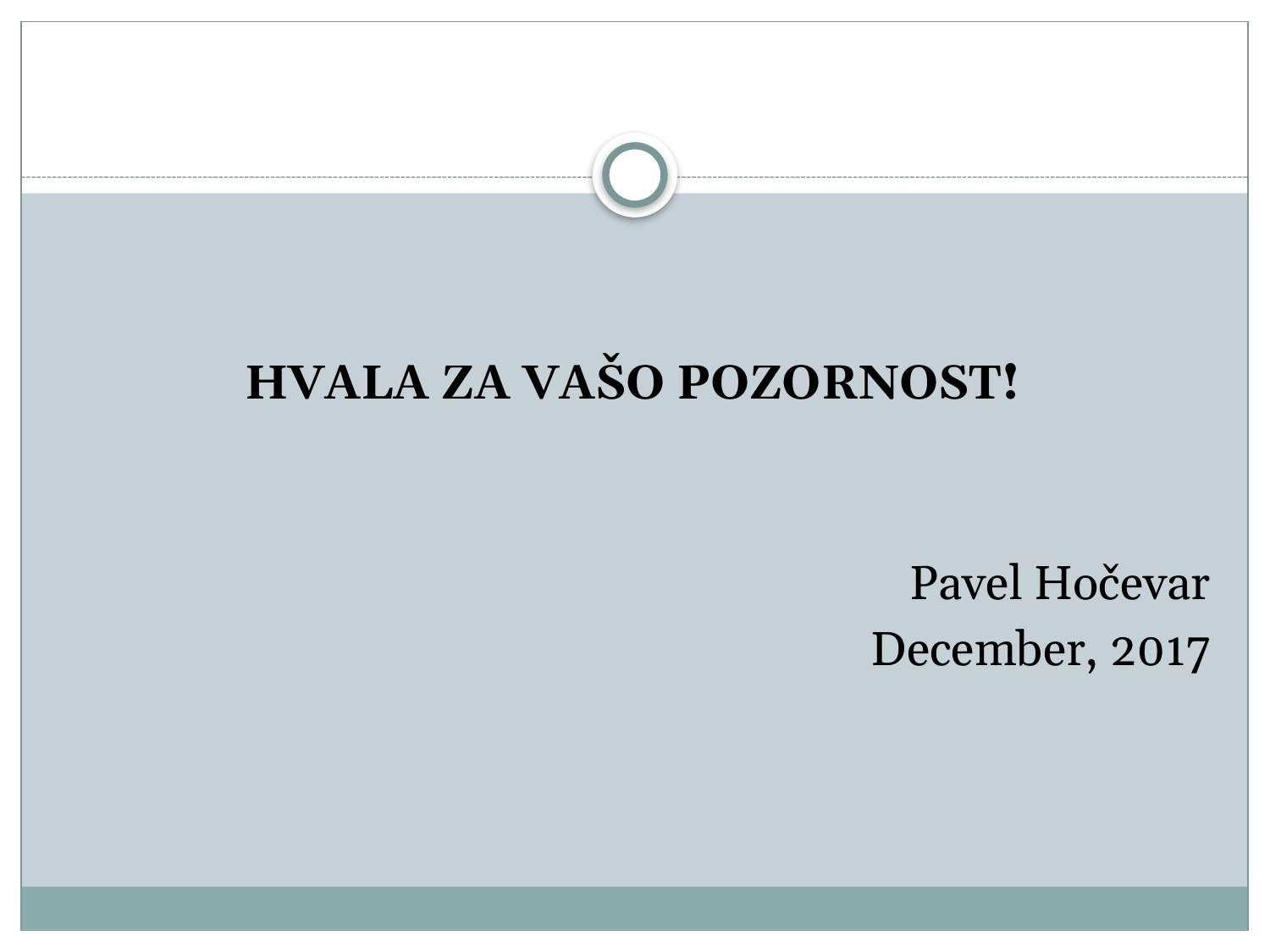

#

HVALA ZA VAŠO POZORNOST!

Pavel Hočevar
December, 2017